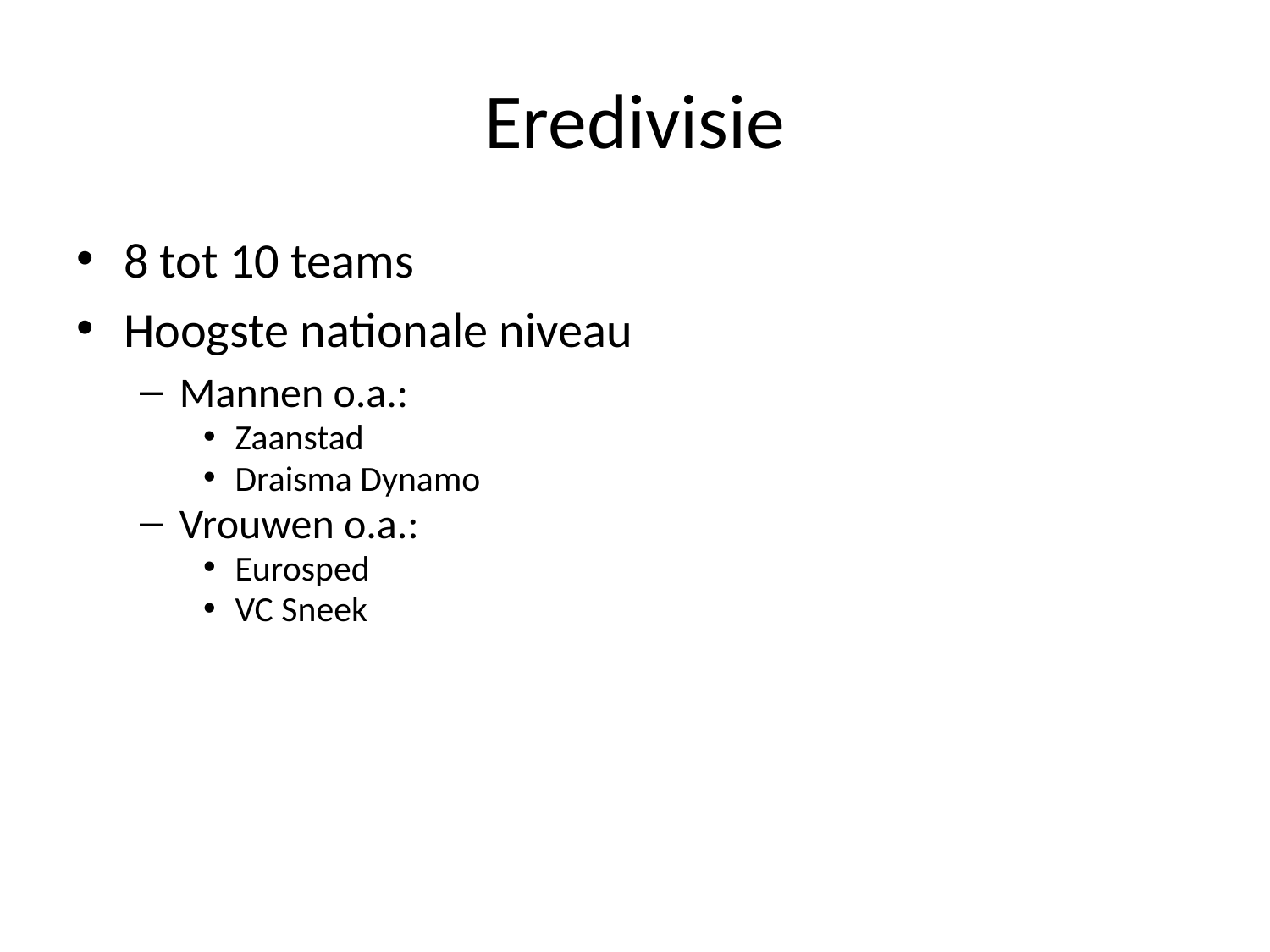

# Eredivisie
8 tot 10 teams
Hoogste nationale niveau
Mannen o.a.:
Zaanstad
Draisma Dynamo
Vrouwen o.a.:
Eurosped
VC Sneek